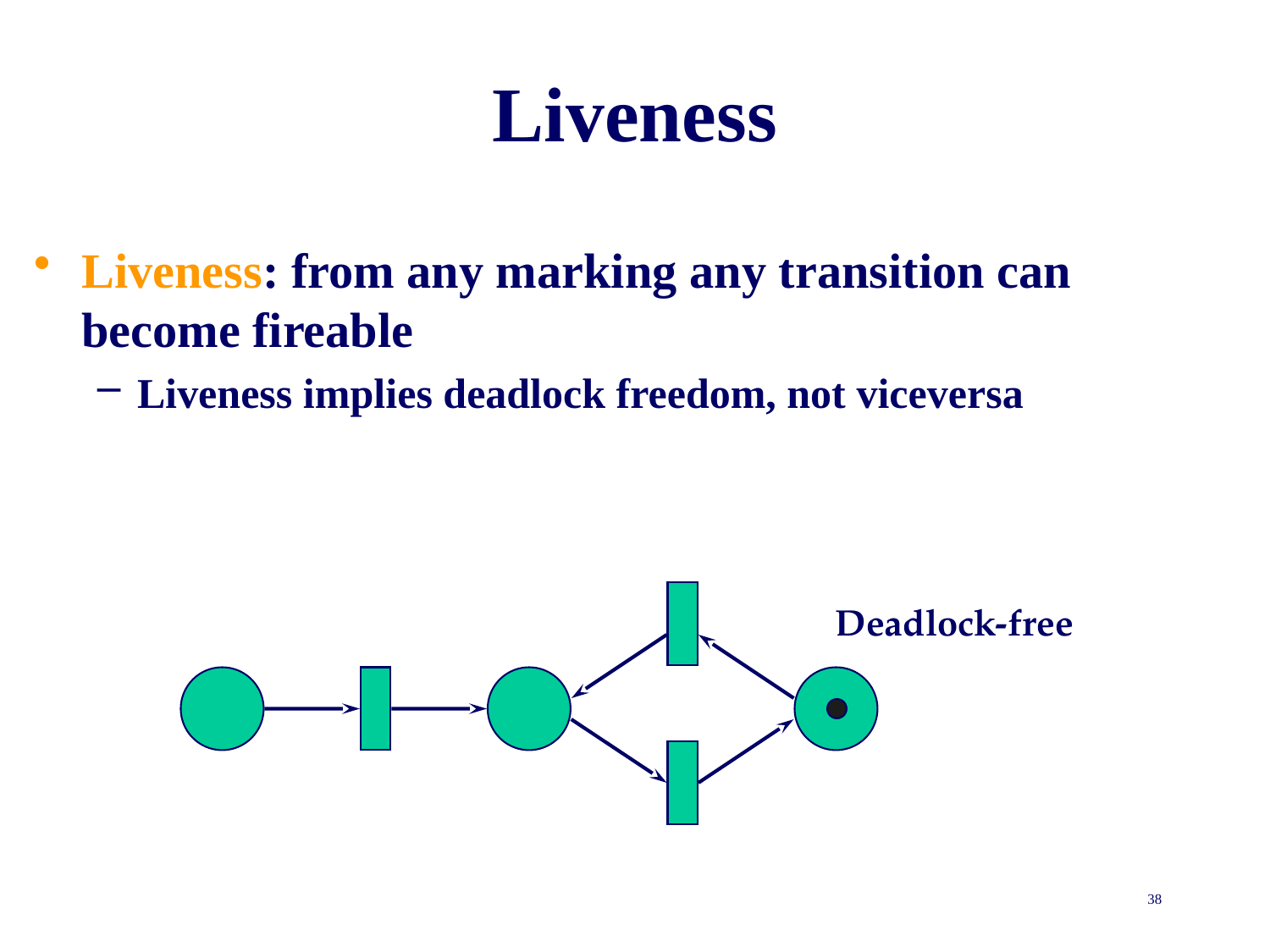

# Liveness
Liveness: from any marking any transition can become fireable
Liveness implies deadlock freedom, not viceversa
Deadlock-free

38